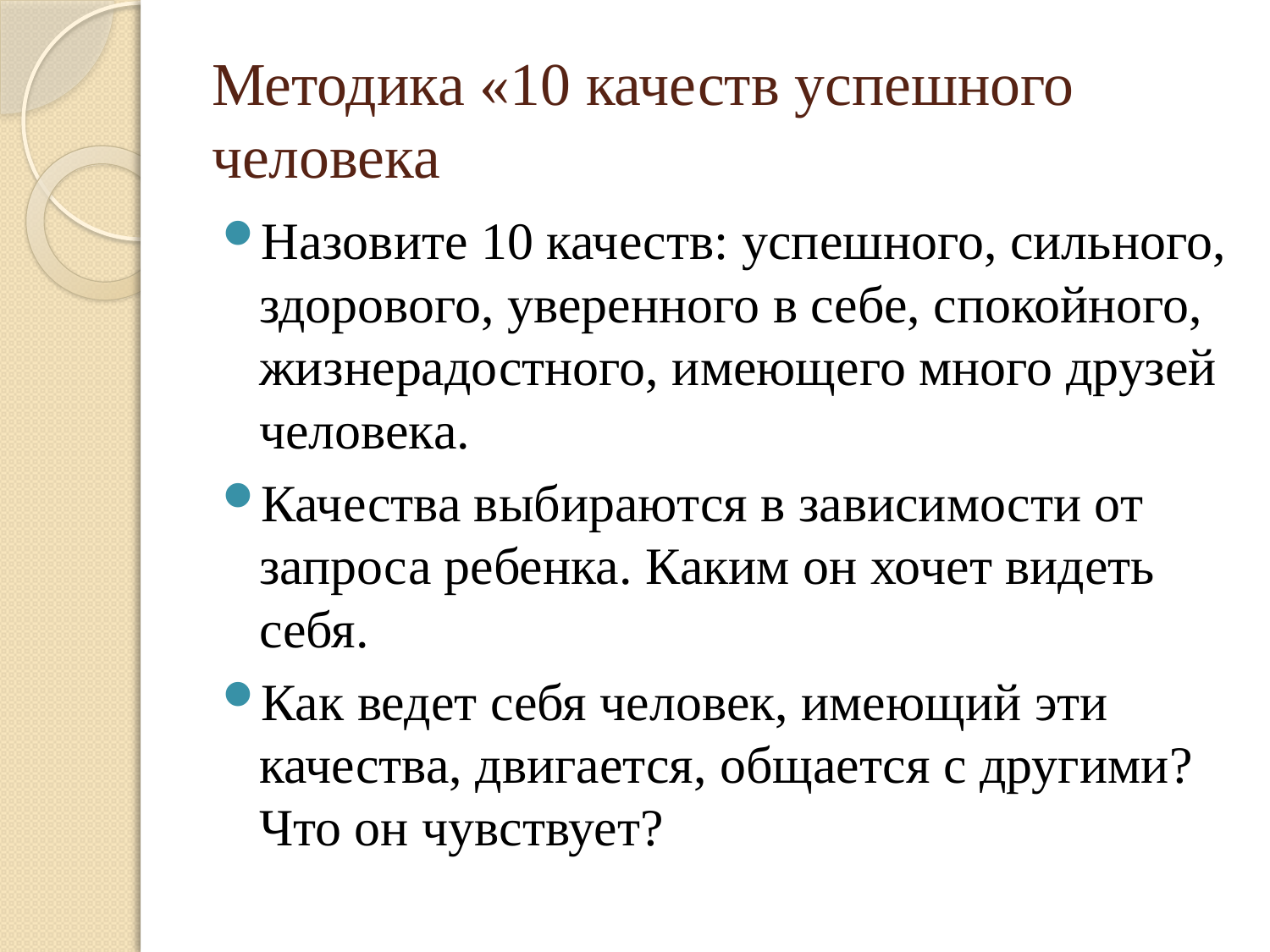

# Методика «10 качеств успешного человека
Назовите 10 качеств: успешного, сильного, здорового, уверенного в себе, спокойного, жизнерадостного, имеющего много друзей человека.
Качества выбираются в зависимости от запроса ребенка. Каким он хочет видеть себя.
Как ведет себя человек, имеющий эти качества, двигается, общается с другими? Что он чувствует?